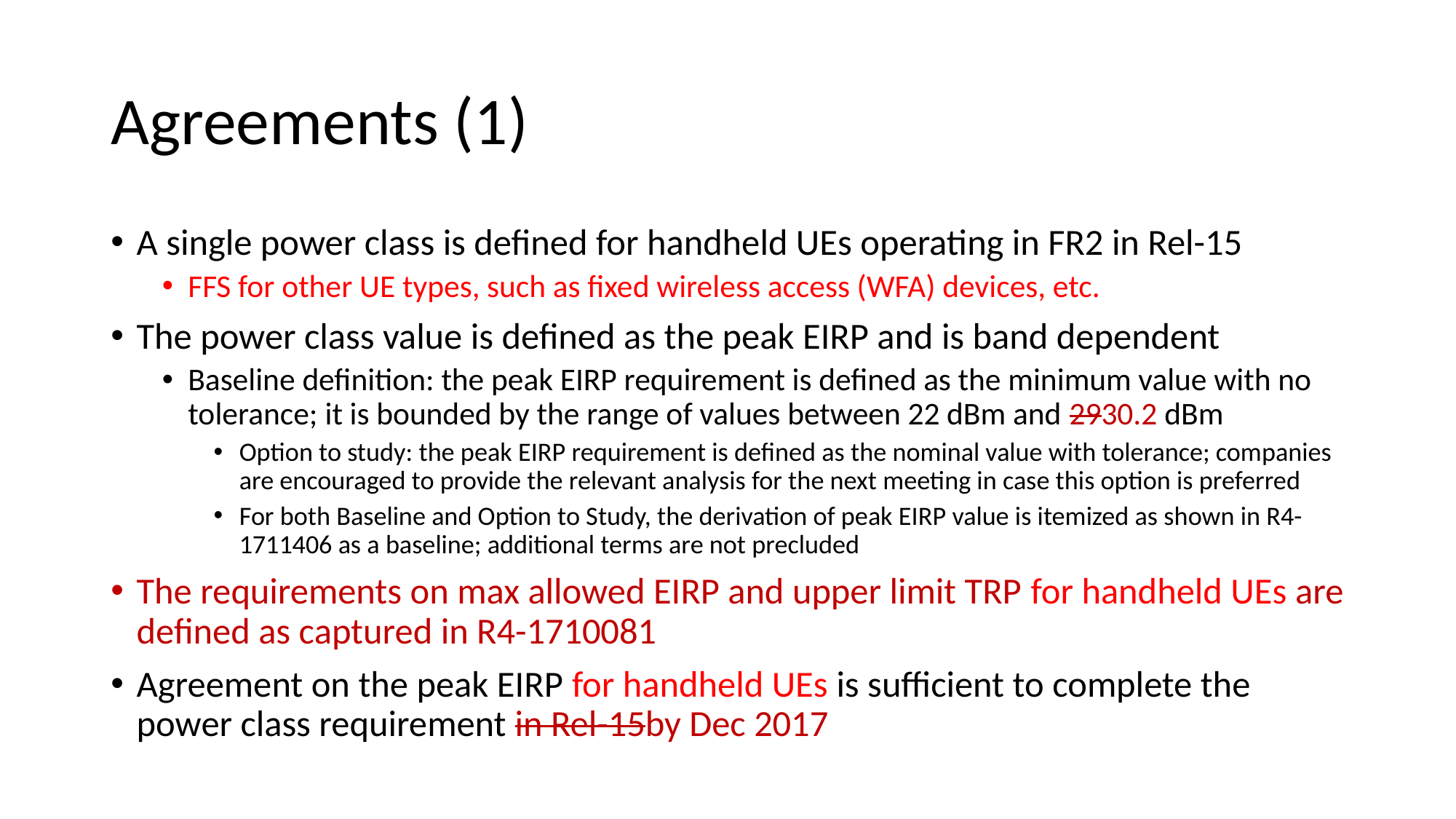

# Agreements (1)
A single power class is defined for handheld UEs operating in FR2 in Rel-15
FFS for other UE types, such as fixed wireless access (WFA) devices, etc.
The power class value is defined as the peak EIRP and is band dependent
Baseline definition: the peak EIRP requirement is defined as the minimum value with no tolerance; it is bounded by the range of values between 22 dBm and 2930.2 dBm
Option to study: the peak EIRP requirement is defined as the nominal value with tolerance; companies are encouraged to provide the relevant analysis for the next meeting in case this option is preferred
For both Baseline and Option to Study, the derivation of peak EIRP value is itemized as shown in R4-1711406 as a baseline; additional terms are not precluded
The requirements on max allowed EIRP and upper limit TRP for handheld UEs are defined as captured in R4-1710081
Agreement on the peak EIRP for handheld UEs is sufficient to complete the power class requirement in Rel-15by Dec 2017